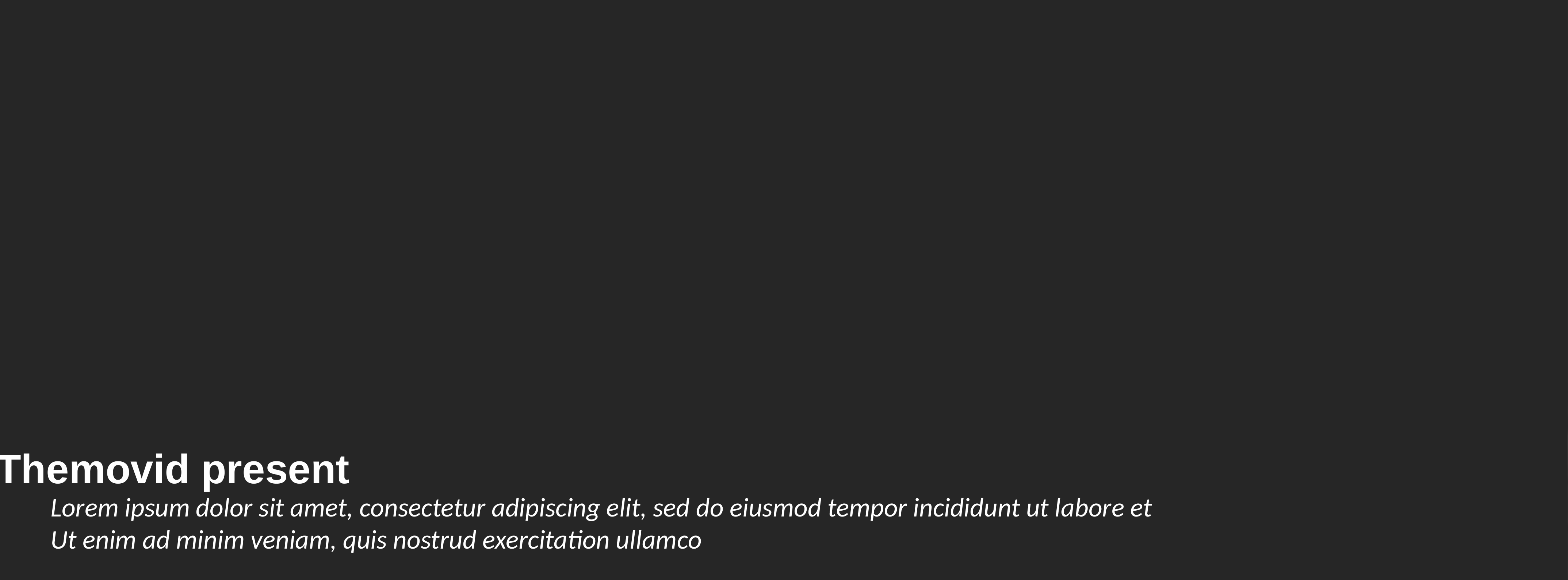

Themovid present
Lorem ipsum dolor sit amet, consectetur adipiscing elit, sed do eiusmod tempor incididunt ut labore et
Ut enim ad minim veniam, quis nostrud exercitation ullamco